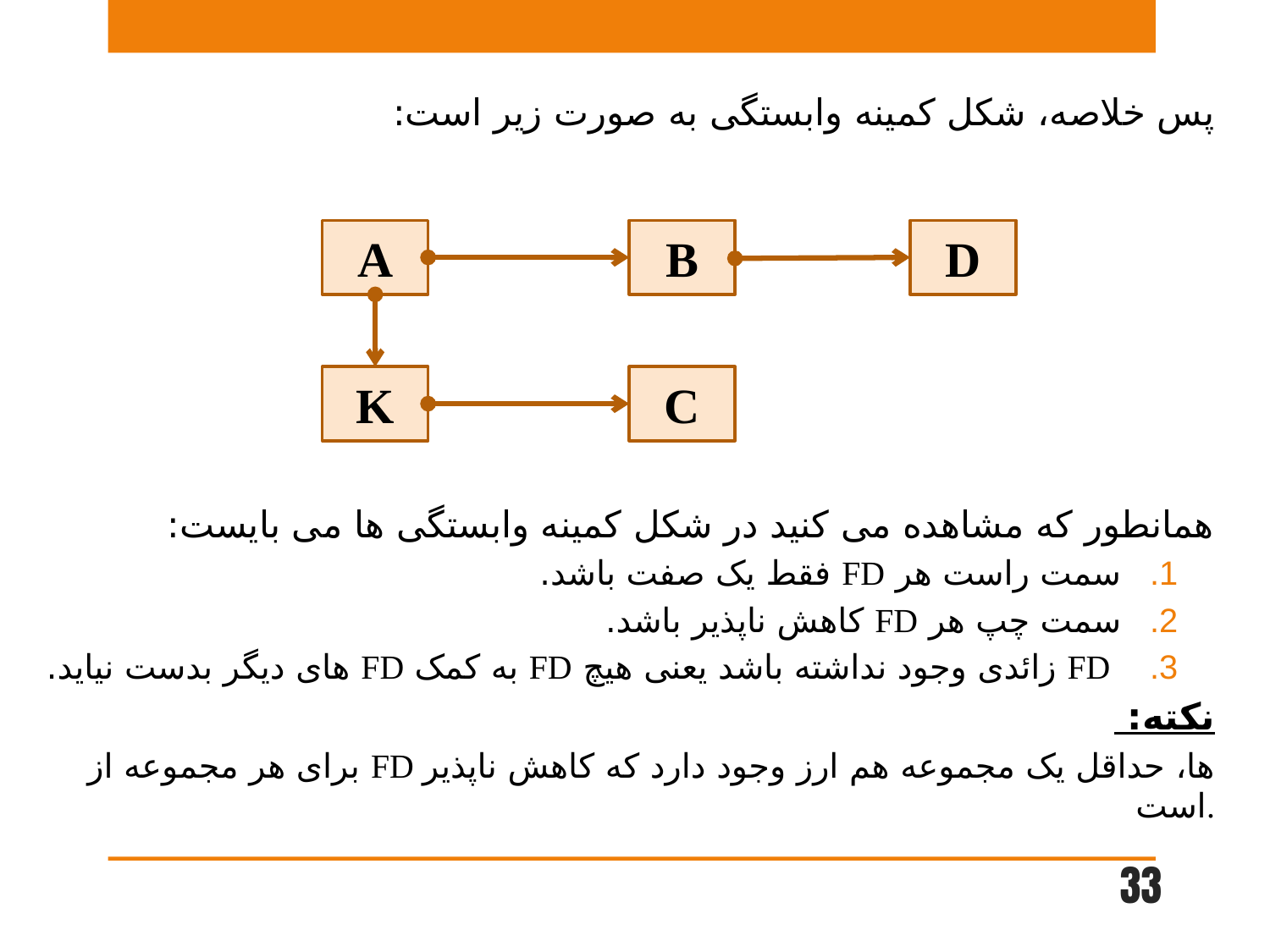

پس خلاصه، شکل کمینه وابستگی به صورت زیر است:

همانطور که مشاهده می کنید در شکل کمینه وابستگی ها می بایست:
سمت راست هر FD فقط یک صفت باشد.
سمت چپ هر FD کاهش ناپذیر باشد.
 FD زائدی وجود نداشته باشد یعنی هیچ FD به کمک FD های دیگر بدست نیاید.
نکته:
برای هر مجموعه از FD ها، حداقل یک مجموعه هم ارز وجود دارد که کاهش ناپذیر است.
A
B
D
K
C
33